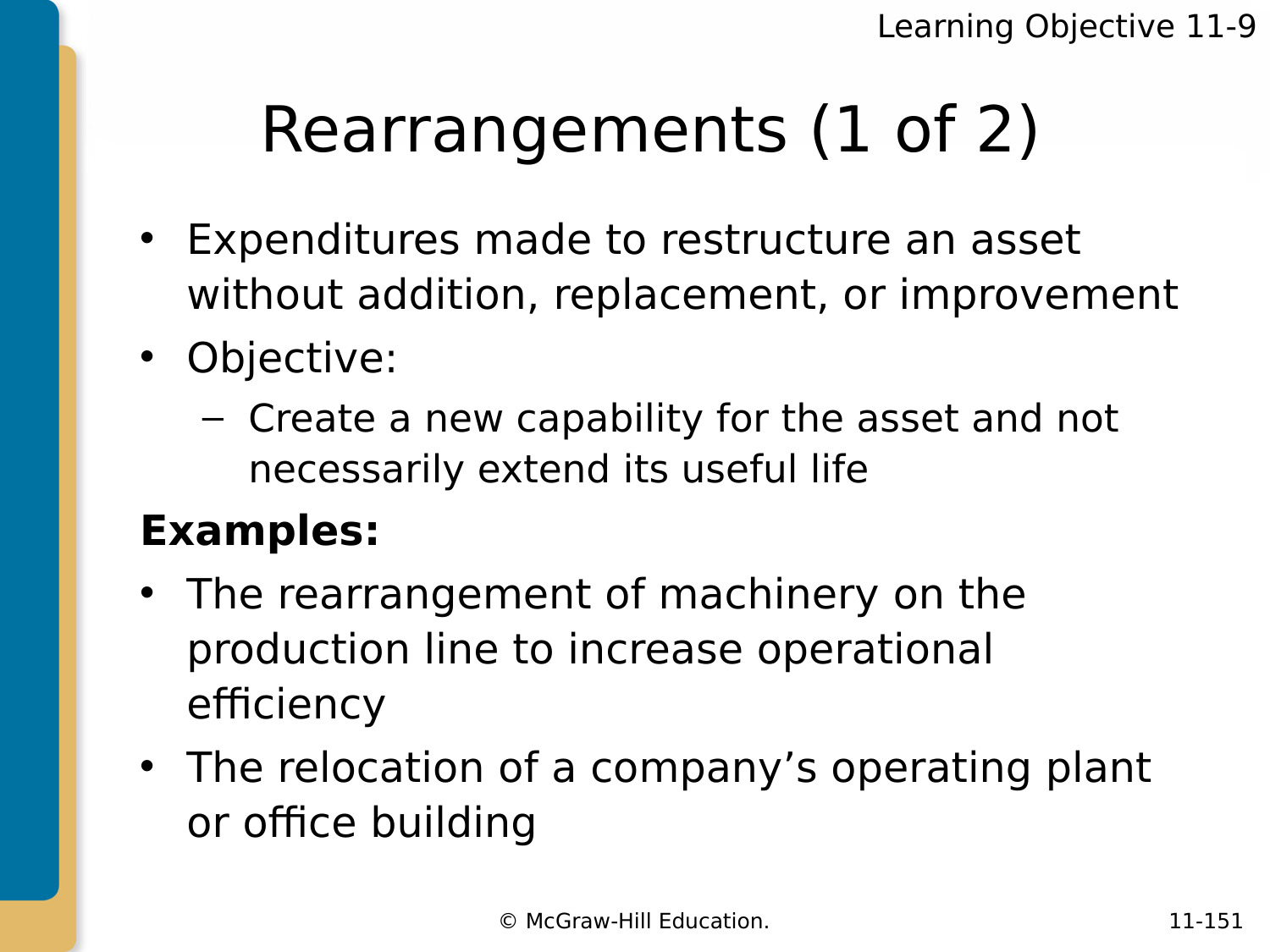

Learning Objective 11-9
# Rearrangements (1 of 2)
Expenditures made to restructure an asset without addition, replacement, or improvement
Objective:
Create a new capability for the asset and not necessarily extend its useful life
Examples:
The rearrangement of machinery on the production line to increase operational efficiency
The relocation of a company’s operating plant or office building